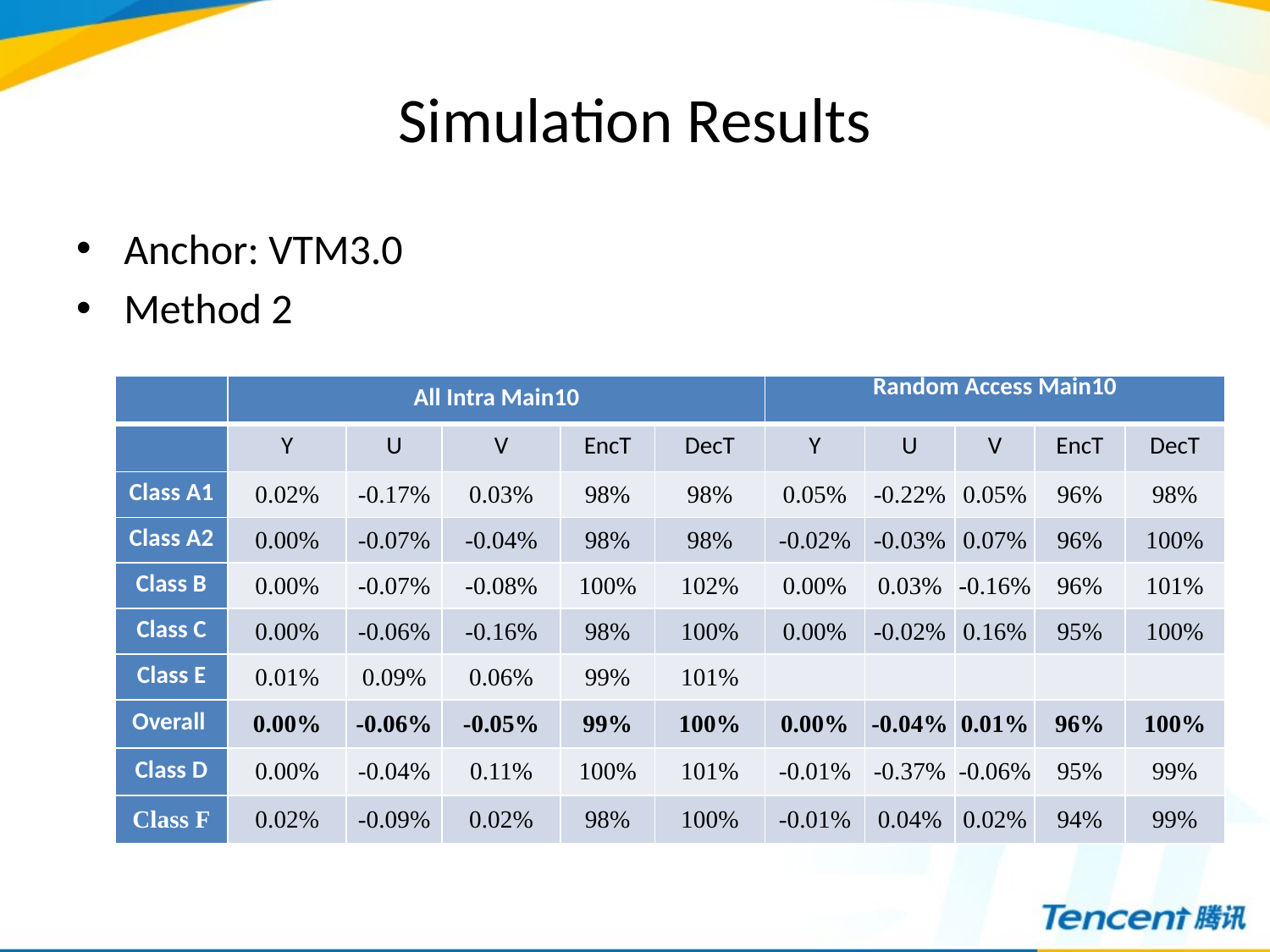

# Simulation Results
Anchor: VTM3.0
Method 2

|  | All Intra Main10 |  |  |  |  | Random Access Main10 |  |  |  |  |
| --- | --- | --- | --- | --- | --- | --- | --- | --- | --- | --- |
|  | Y | U | V | EncT | DecT | Y | U | V | EncT | DecT |
| Class A1 | 0.02% | -0.17% | 0.03% | 98% | 98% | 0.05% | -0.22% | 0.05% | 96% | 98% |
| Class A2 | 0.00% | -0.07% | -0.04% | 98% | 98% | -0.02% | -0.03% | 0.07% | 96% | 100% |
| Class B | 0.00% | -0.07% | -0.08% | 100% | 102% | 0.00% | 0.03% | -0.16% | 96% | 101% |
| Class C | 0.00% | -0.06% | -0.16% | 98% | 100% | 0.00% | -0.02% | 0.16% | 95% | 100% |
| Class E | 0.01% | 0.09% | 0.06% | 99% | 101% |  |  |  |  |  |
| Overall | 0.00% | -0.06% | -0.05% | 99% | 100% | 0.00% | -0.04% | 0.01% | 96% | 100% |
| Class D | 0.00% | -0.04% | 0.11% | 100% | 101% | -0.01% | -0.37% | -0.06% | 95% | 99% |
| Class F | 0.02% | -0.09% | 0.02% | 98% | 100% | -0.01% | 0.04% | 0.02% | 94% | 99% |